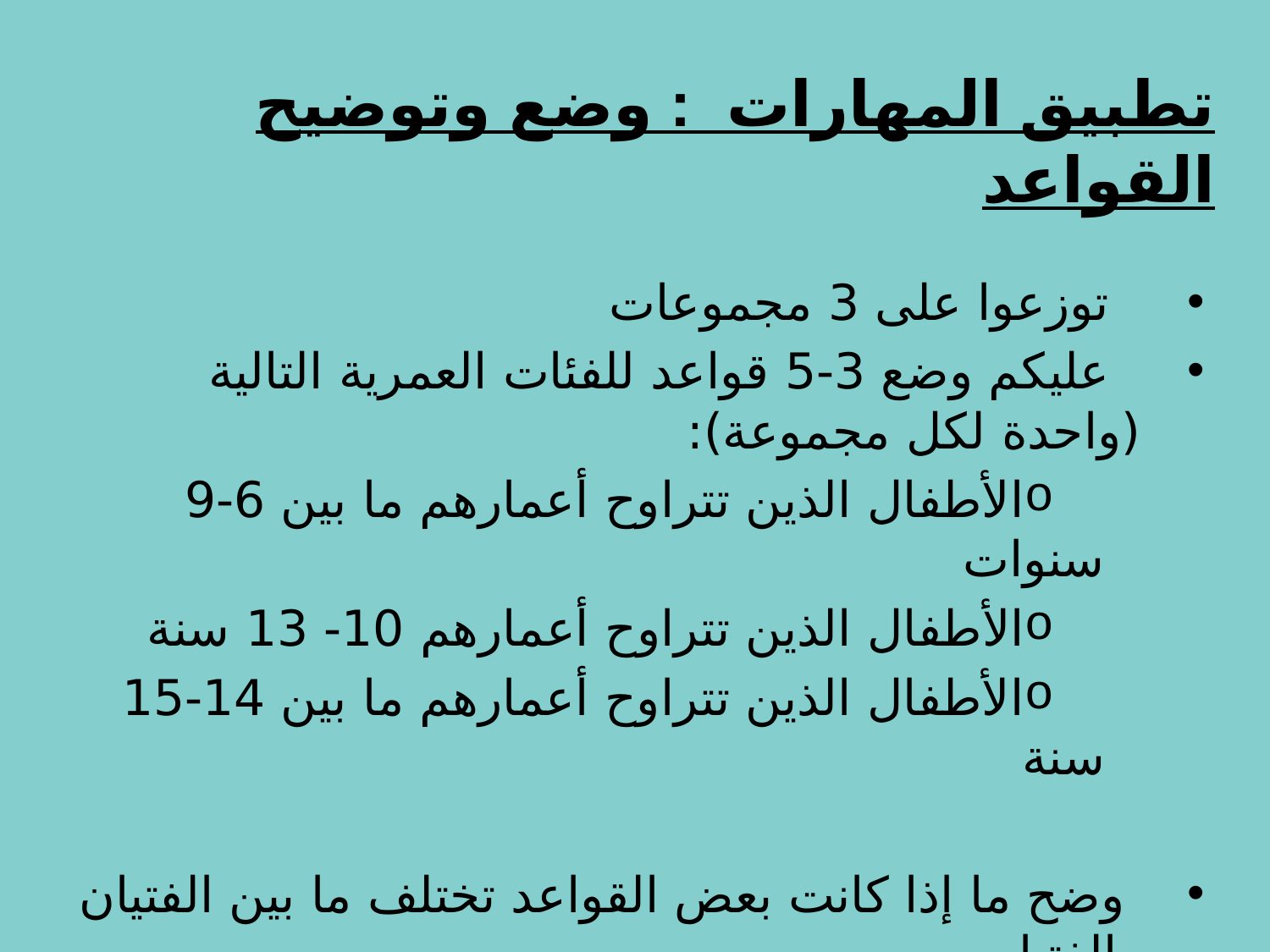

# تطبيق المهارات  : وضع وتوضيح القواعد
  توزعوا على 3 مجموعات
  عليكم وضع 3-5 قواعد للفئات العمرية التالية (واحدة لكل مجموعة):
الأطفال الذين تتراوح أعمارهم ما بين 6-9 سنوات
الأطفال الذين تتراوح أعمارهم 10- 13 سنة
الأطفال الذين تتراوح أعمارهم ما بين 14-15 سنة

 وضح ما إذا كانت بعض القواعد تختلف ما بين الفتيان والفتيات.